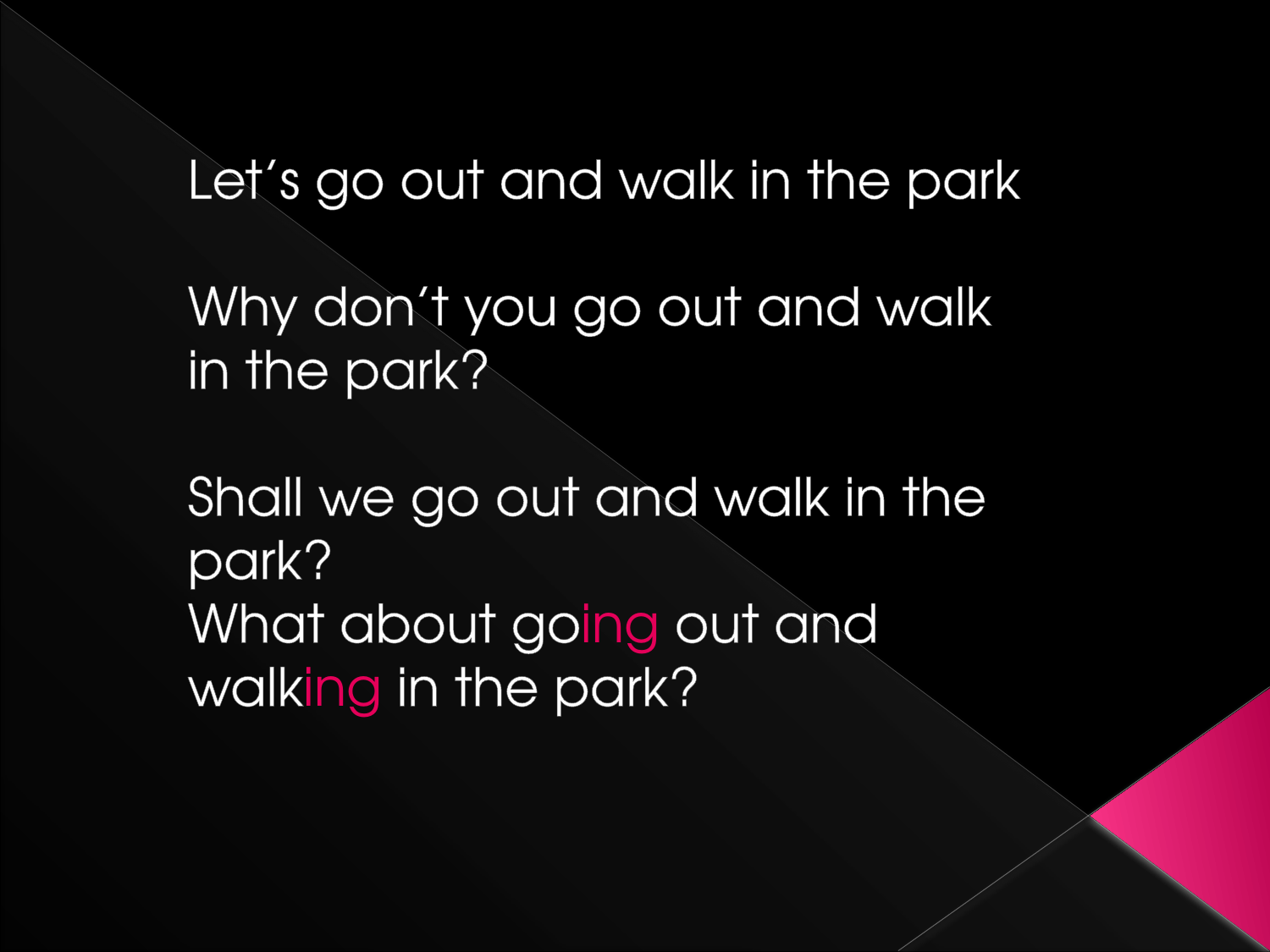

#

Let’s go out and walk in the park

Why don’t you go out and walk in the park?

Shall we go out and walk in the park?
What about going out and walking in the park?